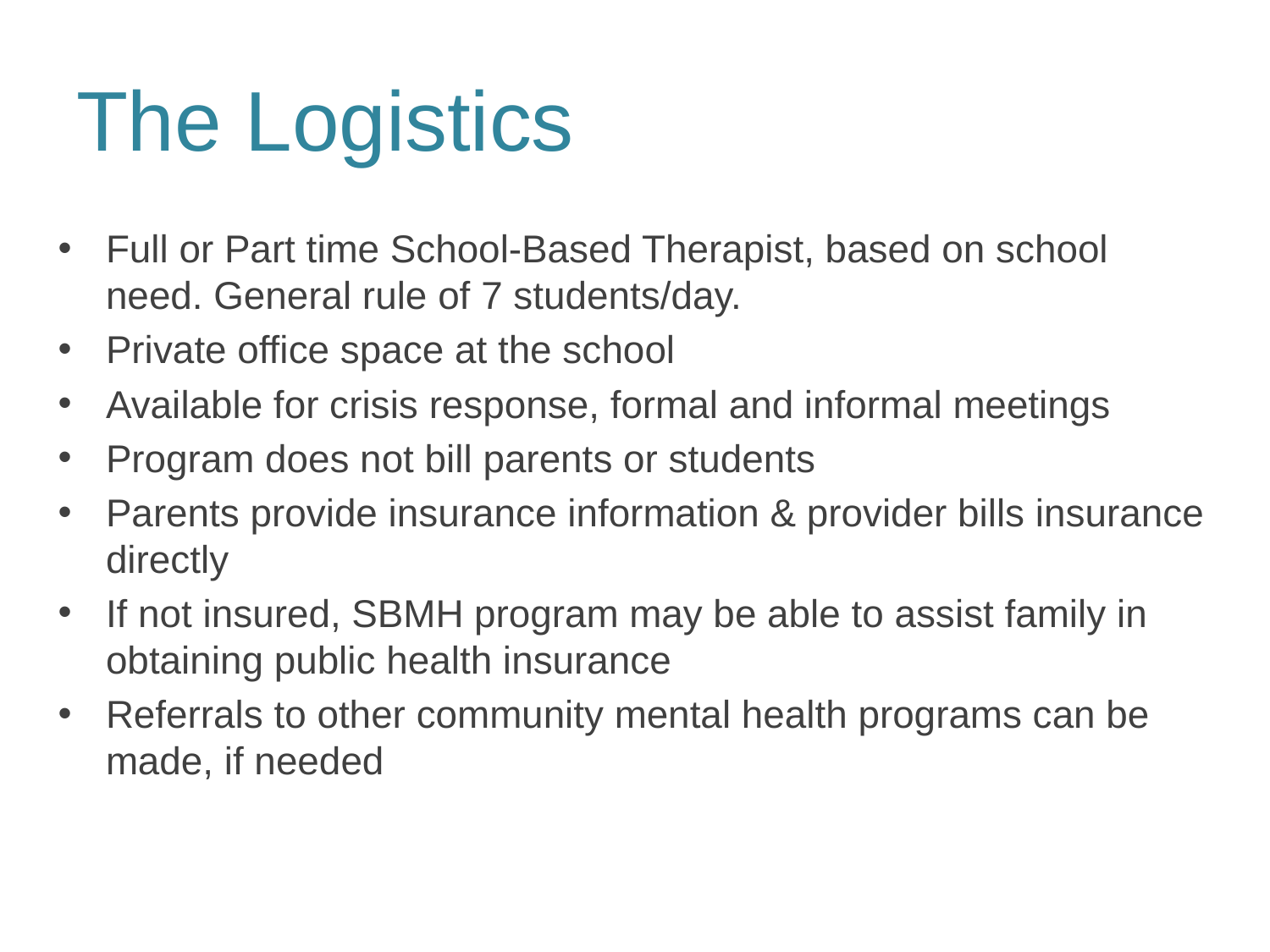

# The Logistics

Full or Part time School-Based Therapist, based on school need. General rule of 7 students/day.
Private office space at the school
Available for crisis response, formal and informal meetings
Program does not bill parents or students
Parents provide insurance information & provider bills insurance directly
If not insured, SBMH program may be able to assist family in obtaining public health insurance
Referrals to other community mental health programs can be made, if needed